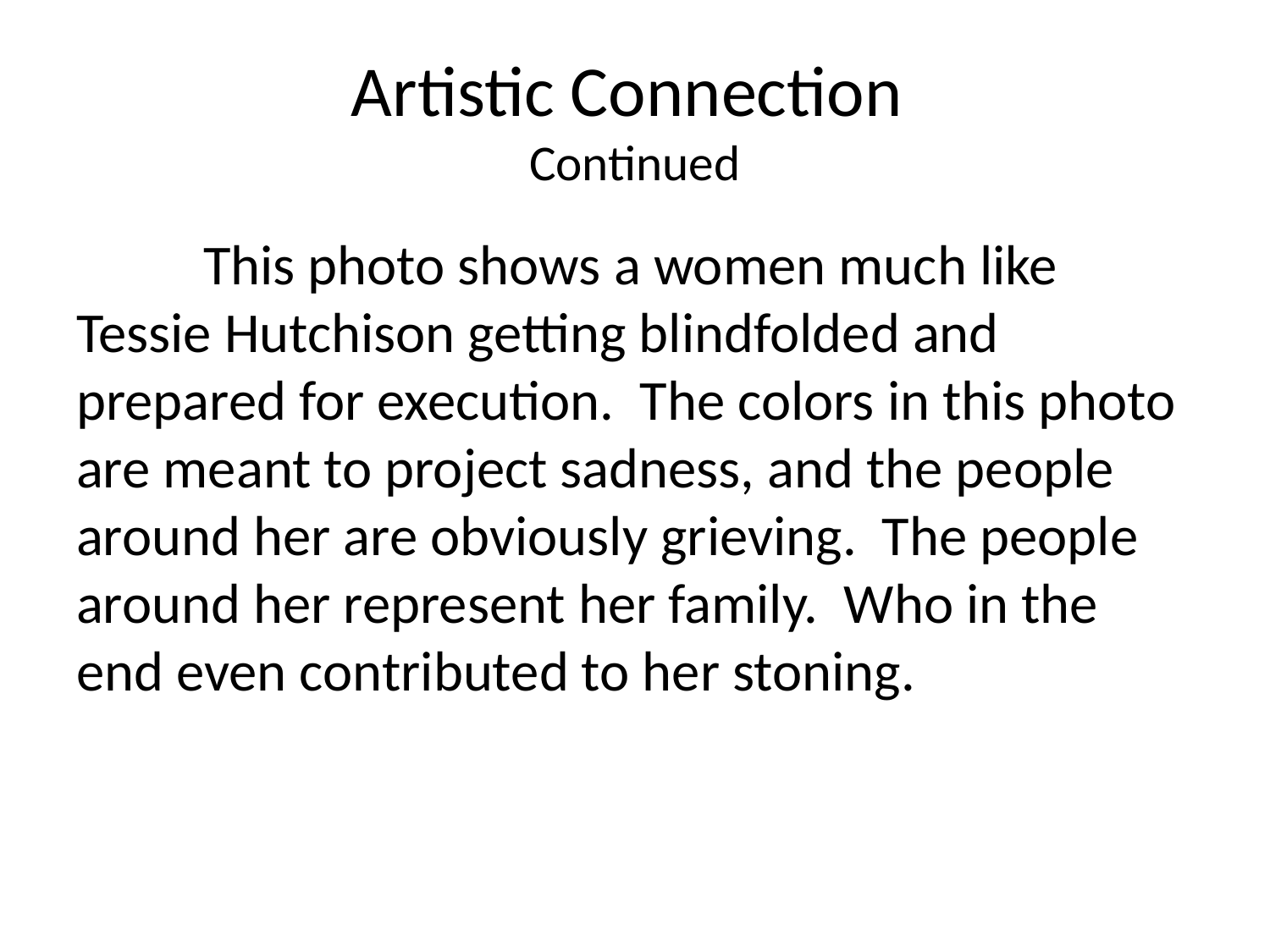

# Artistic Connection Continued
	This photo shows a women much like Tessie Hutchison getting blindfolded and prepared for execution.  The colors in this photo are meant to project sadness, and the people around her are obviously grieving.  The people around her represent her family.  Who in the end even contributed to her stoning.